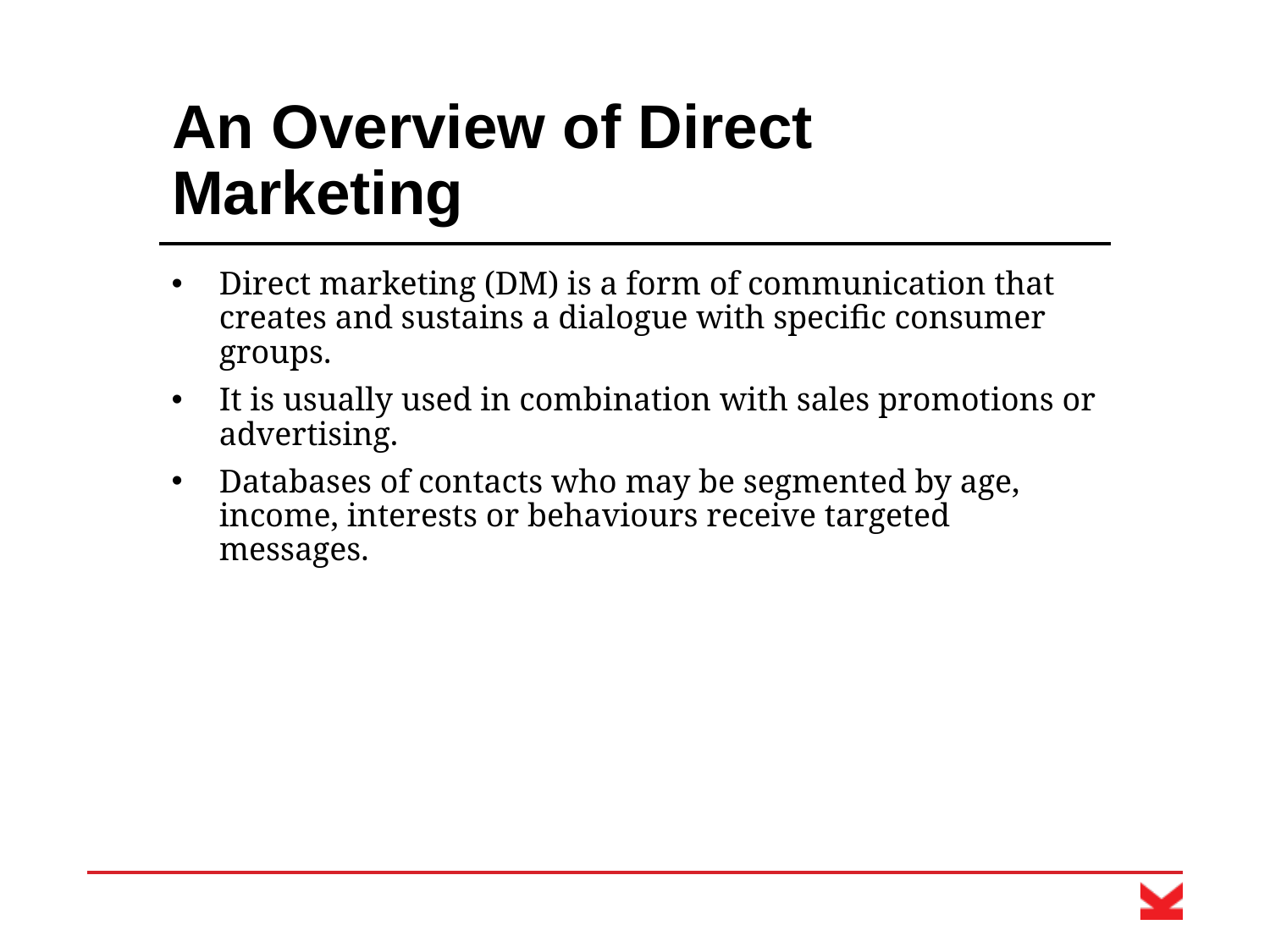

# An Overview of Direct Marketing
Direct marketing (DM) is a form of communication that creates and sustains a dialogue with specific consumer groups.
It is usually used in combination with sales promotions or advertising.
Databases of contacts who may be segmented by age, income, interests or behaviours receive targeted messages.